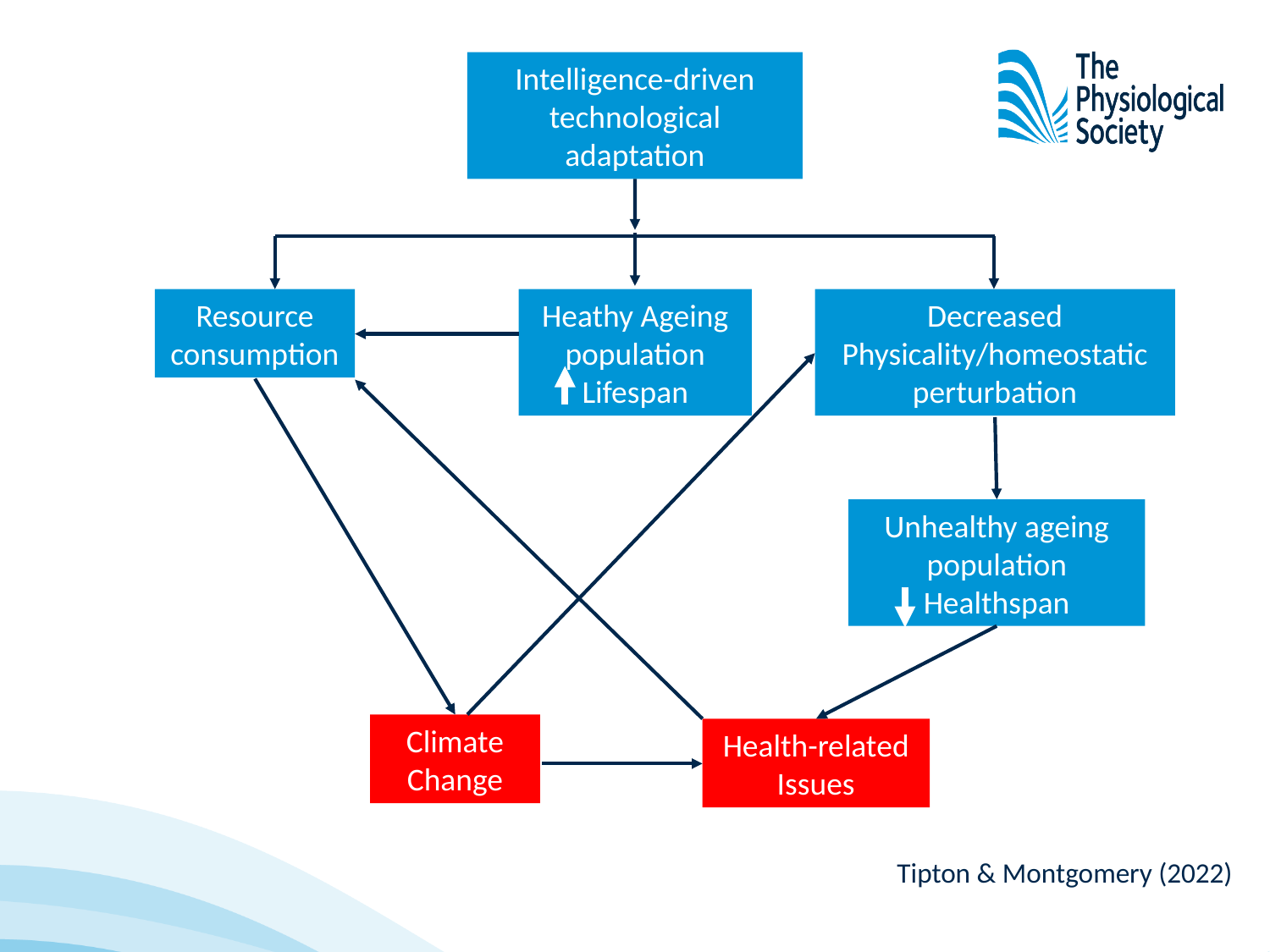

Intelligence-driven technological adaptation
Resource consumption
Heathy Ageing population
Lifespan
Decreased Physicality/homeostatic perturbation
Unhealthy ageing population
Healthspan
Climate Change
Health-related Issues
Tipton & Montgomery (2022)